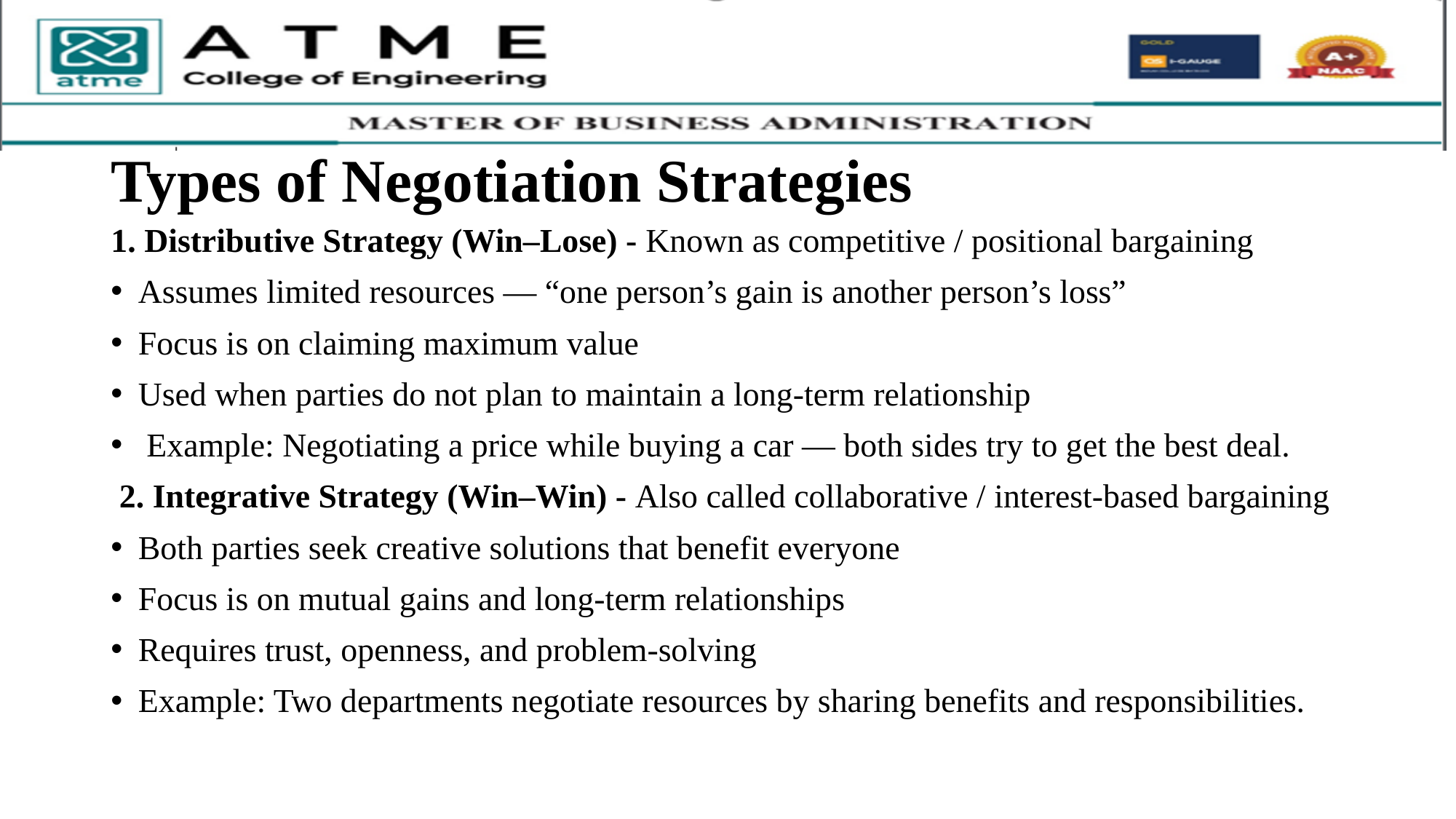

# Types of Negotiation Strategies
1. Distributive Strategy (Win–Lose) - Known as competitive / positional bargaining
Assumes limited resources — “one person’s gain is another person’s loss”
Focus is on claiming maximum value
Used when parties do not plan to maintain a long-term relationship
 Example: Negotiating a price while buying a car — both sides try to get the best deal.
 2. Integrative Strategy (Win–Win) - Also called collaborative / interest-based bargaining
Both parties seek creative solutions that benefit everyone
Focus is on mutual gains and long-term relationships
Requires trust, openness, and problem-solving
Example: Two departments negotiate resources by sharing benefits and responsibilities.